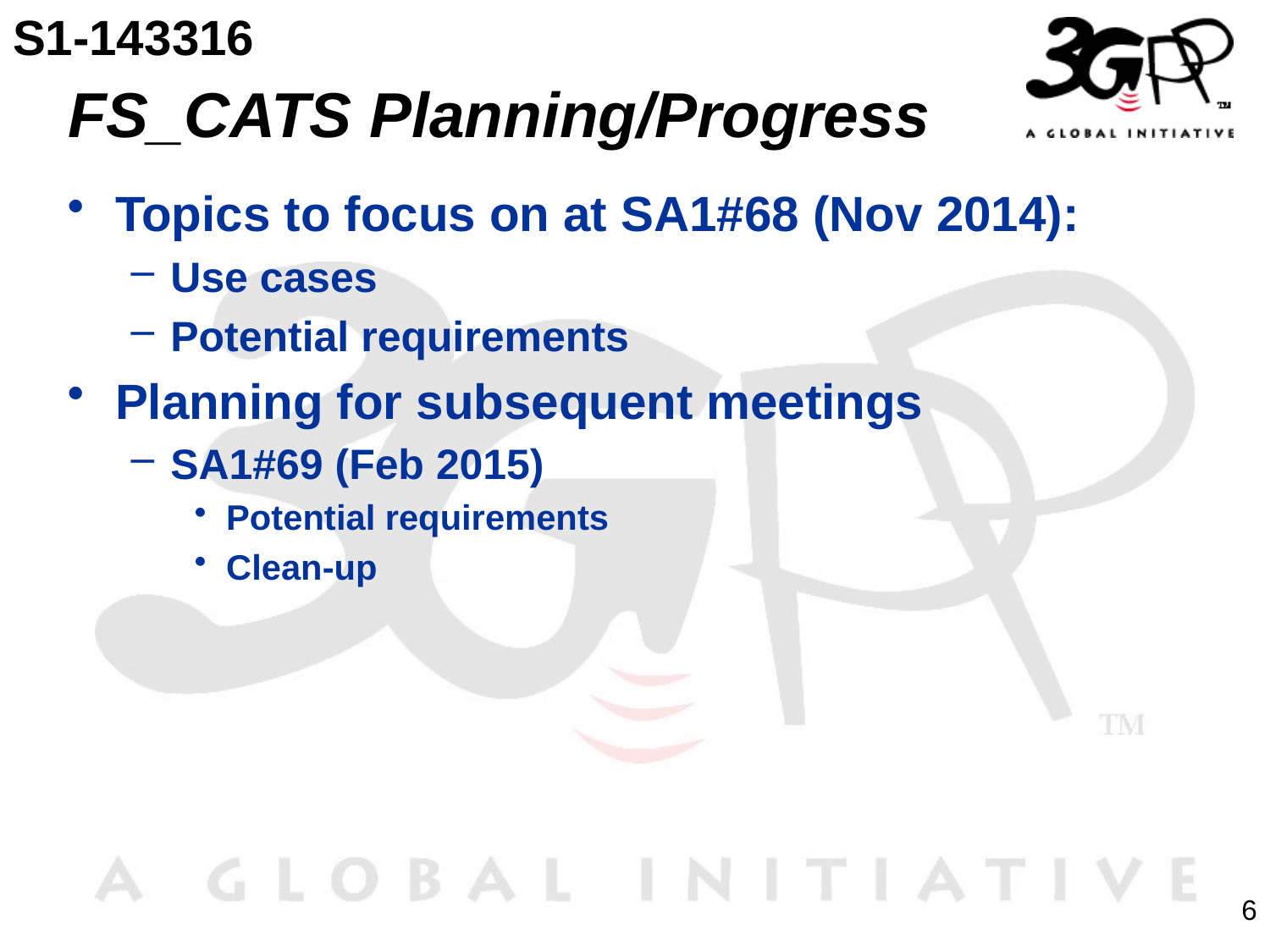

S1-143316
# FS_CATS Planning/Progress
Topics to focus on at SA1#68 (Nov 2014):
Use cases
Potential requirements
Planning for subsequent meetings
SA1#69 (Feb 2015)
Potential requirements
Clean-up
6